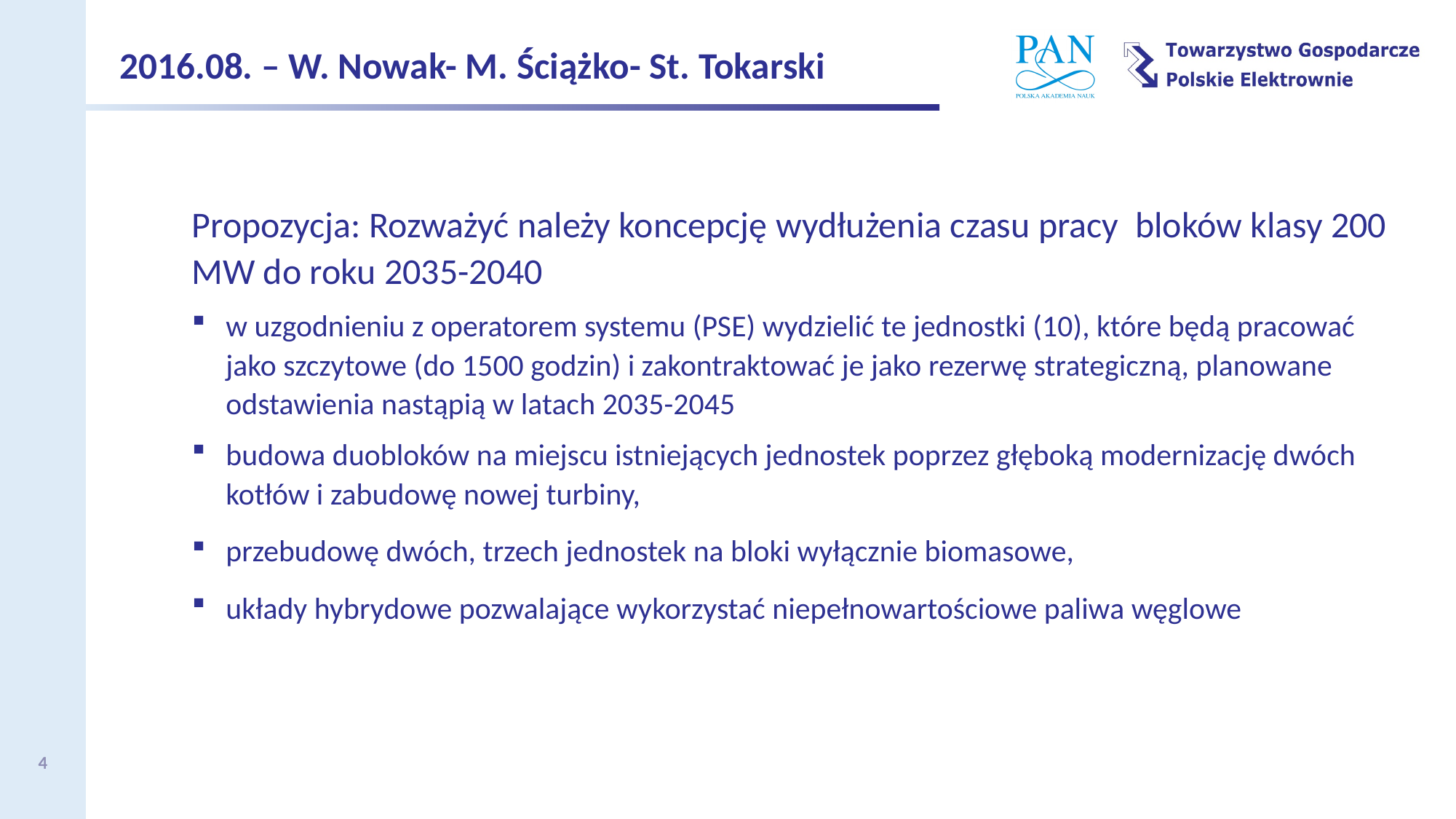

2016.08. – W. Nowak- M. Ściążko- St. Tokarski
Propozycja: Rozważyć należy koncepcję wydłużenia czasu pracy  bloków klasy 200 MW do roku 2035-2040
w uzgodnieniu z operatorem systemu (PSE) wydzielić te jednostki (10), które będą pracować jako szczytowe (do 1500 godzin) i zakontraktować je jako rezerwę strategiczną, planowane odstawienia nastąpią w latach 2035-2045
budowa duobloków na miejscu istniejących jednostek poprzez głęboką modernizację dwóch kotłów i zabudowę nowej turbiny,
przebudowę dwóch, trzech jednostek na bloki wyłącznie biomasowe,
układy hybrydowe pozwalające wykorzystać niepełnowartościowe paliwa węglowe

4